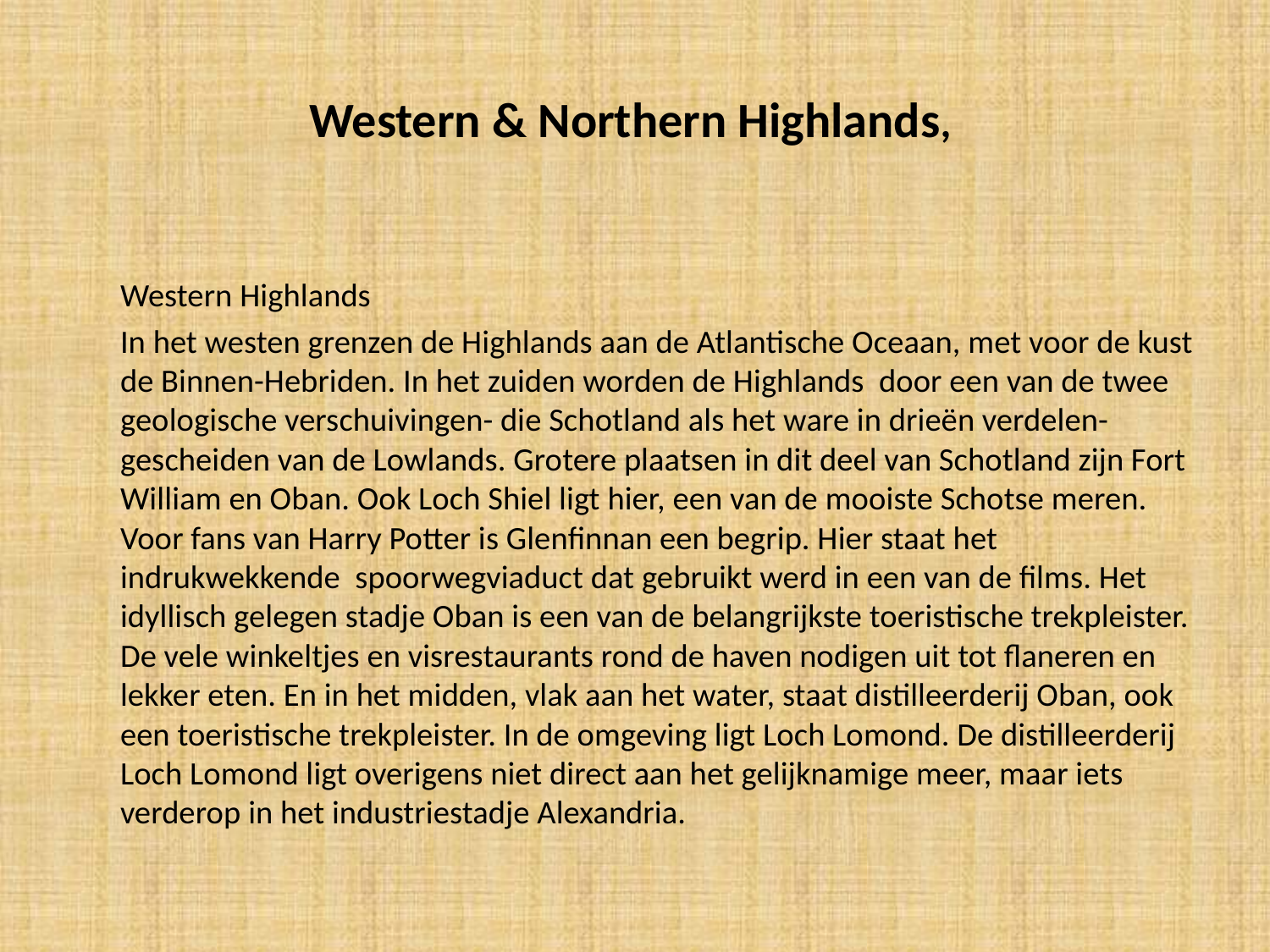

# Western & Northern Highlands,

	Western Highlands
	In het westen grenzen de Highlands aan de Atlantische Oceaan, met voor de kust de Binnen-Hebriden. In het zuiden worden de Highlands  door een van de twee geologische verschuivingen- die Schotland als het ware in drieën verdelen- gescheiden van de Lowlands. Grotere plaatsen in dit deel van Schotland zijn Fort William en Oban. Ook Loch Shiel ligt hier, een van de mooiste Schotse meren. Voor fans van Harry Potter is Glenfinnan een begrip. Hier staat het indrukwekkende  spoorwegviaduct dat gebruikt werd in een van de films. Het idyllisch gelegen stadje Oban is een van de belangrijkste toeristische trekpleister. De vele winkeltjes en visrestaurants rond de haven nodigen uit tot flaneren en lekker eten. En in het midden, vlak aan het water, staat distilleerderij Oban, ook een toeristische trekpleister. In de omgeving ligt Loch Lomond. De distilleerderij Loch Lomond ligt overigens niet direct aan het gelijknamige meer, maar iets verderop in het industriestadje Alexandria.